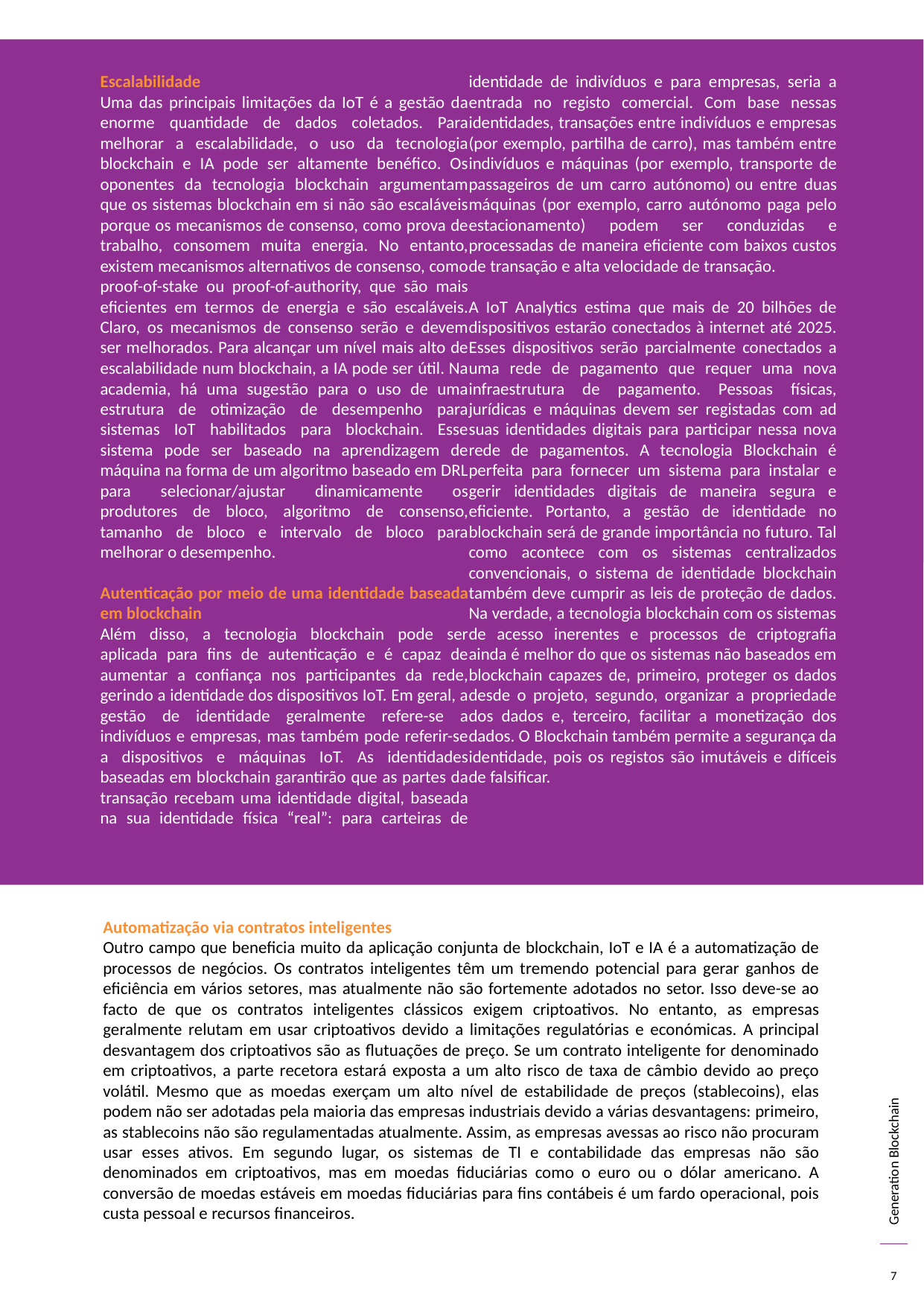

Escalabilidade
Uma das principais limitações da IoT é a gestão da enorme quantidade de dados coletados. Para melhorar a escalabilidade, o uso da tecnologia blockchain e IA pode ser altamente benéfico. Os oponentes da tecnologia blockchain argumentam que os sistemas blockchain em si não são escaláveis porque os mecanismos de consenso, como prova de trabalho, consomem muita energia. No entanto, existem mecanismos alternativos de consenso, como proof-of-stake ou proof-of-authority, que são mais eficientes em termos de energia e são escaláveis. Claro, os mecanismos de consenso serão e devem ser melhorados. Para alcançar um nível mais alto de escalabilidade num blockchain, a IA pode ser útil. Na academia, há uma sugestão para o uso de uma estrutura de otimização de desempenho para sistemas IoT habilitados para blockchain. Esse sistema pode ser baseado na aprendizagem de máquina na forma de um algoritmo baseado em DRL para selecionar/ajustar dinamicamente os produtores de bloco, algoritmo de consenso, tamanho de bloco e intervalo de bloco para melhorar o desempenho.

Autenticação por meio de uma identidade baseada em blockchain
Além disso, a tecnologia blockchain pode ser aplicada para fins de autenticação e é capaz de aumentar a confiança nos participantes da rede, gerindo a identidade dos dispositivos IoT. Em geral, a gestão de identidade geralmente refere-se a indivíduos e empresas, mas também pode referir-se a dispositivos e máquinas IoT. As identidades baseadas em blockchain garantirão que as partes da transação recebam uma identidade digital, baseada na sua identidade física “real”: para carteiras de identidade de indivíduos e para empresas, seria a entrada no registo comercial. Com base nessas identidades, transações entre indivíduos e empresas (por exemplo, partilha de carro), mas também entre indivíduos e máquinas (por exemplo, transporte de passageiros de um carro autónomo) ou entre duas máquinas (por exemplo, carro autónomo paga pelo estacionamento) podem ser conduzidas e processadas de maneira eficiente com baixos custos de transação e alta velocidade de transação.

A IoT Analytics estima que mais de 20 bilhões de dispositivos estarão conectados à internet até 2025. Esses dispositivos serão parcialmente conectados a uma rede de pagamento que requer uma nova infraestrutura de pagamento. Pessoas físicas, jurídicas e máquinas devem ser registadas com ad suas identidades digitais para participar nessa nova rede de pagamentos. A tecnologia Blockchain é perfeita para fornecer um sistema para instalar e gerir identidades digitais de maneira segura e eficiente. Portanto, a gestão de identidade no blockchain será de grande importância no futuro. Tal como acontece com os sistemas centralizados convencionais, o sistema de identidade blockchain também deve cumprir as leis de proteção de dados. Na verdade, a tecnologia blockchain com os sistemas de acesso inerentes e processos de criptografia ainda é melhor do que os sistemas não baseados em blockchain capazes de, primeiro, proteger os dados desde o projeto, segundo, organizar a propriedade dos dados e, terceiro, facilitar a monetização dos dados. O Blockchain também permite a segurança da identidade, pois os registos são imutáveis e difíceis de falsificar.

Automatização via contratos inteligentes
Outro campo que beneficia muito da aplicação conjunta de blockchain, IoT e IA é a automatização de processos de negócios. Os contratos inteligentes têm um tremendo potencial para gerar ganhos de eficiência em vários setores, mas atualmente não são fortemente adotados no setor. Isso deve-se ao facto de que os contratos inteligentes clássicos exigem criptoativos. No entanto, as empresas geralmente relutam em usar criptoativos devido a limitações regulatórias e económicas. A principal desvantagem dos criptoativos são as flutuações de preço. Se um contrato inteligente for denominado em criptoativos, a parte recetora estará exposta a um alto risco de taxa de câmbio devido ao preço volátil. Mesmo que as moedas exerçam um alto nível de estabilidade de preços (stablecoins), elas podem não ser adotadas pela maioria das empresas industriais devido a várias desvantagens: primeiro, as stablecoins não são regulamentadas atualmente. Assim, as empresas avessas ao risco não procuram usar esses ativos. Em segundo lugar, os sistemas de TI e contabilidade das empresas não são denominados em criptoativos, mas em moedas fiduciárias como o euro ou o dólar americano. A conversão de moedas estáveis em moedas fiduciárias para fins contábeis é um fardo operacional, pois custa pessoal e recursos financeiros.
7